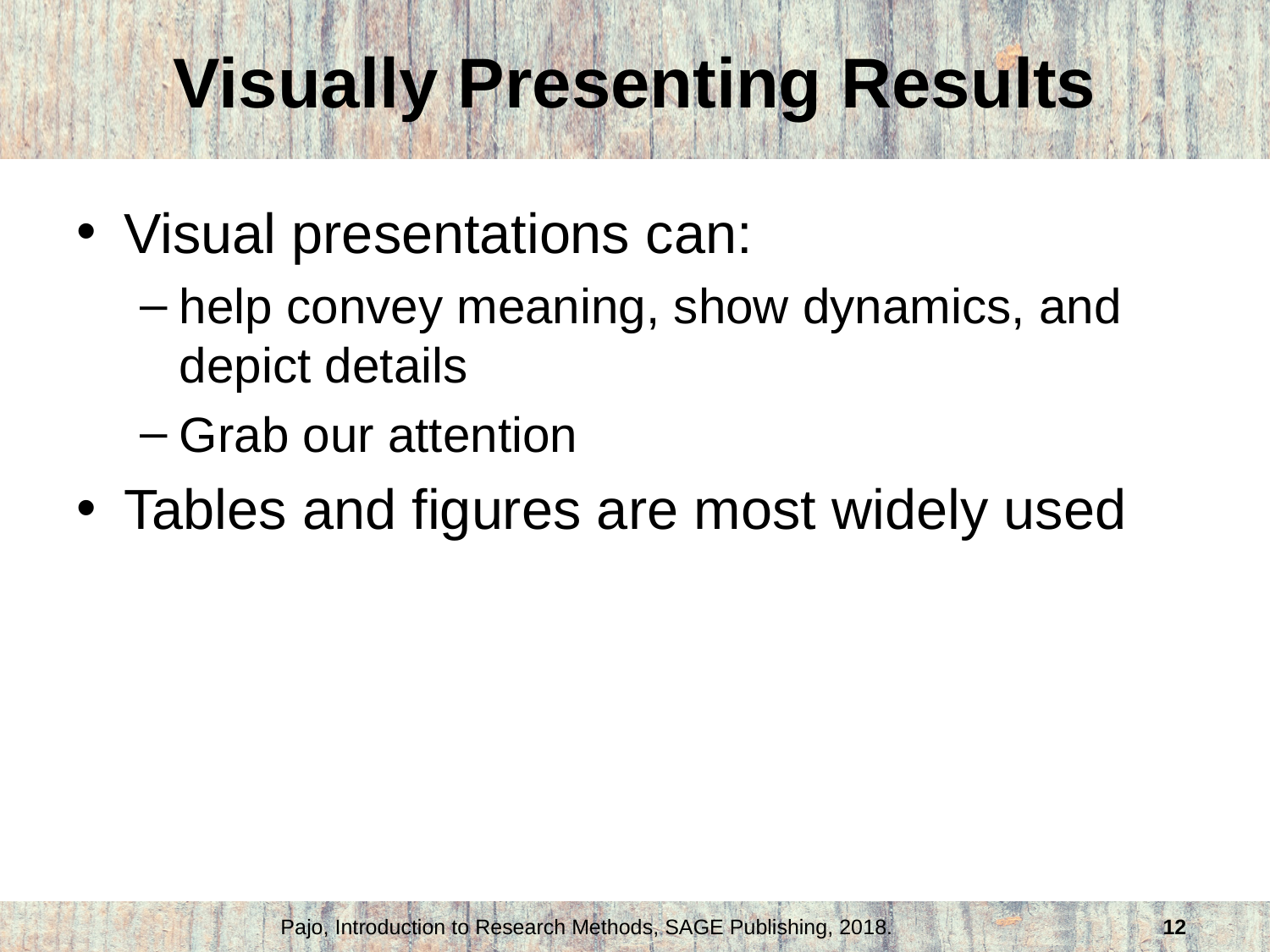

# Visually Presenting Results
Visual presentations can:
help convey meaning, show dynamics, and depict details
Grab our attention
Tables and figures are most widely used

Pajo, Introduction to Research Methods, SAGE Publishing, 2018.
12